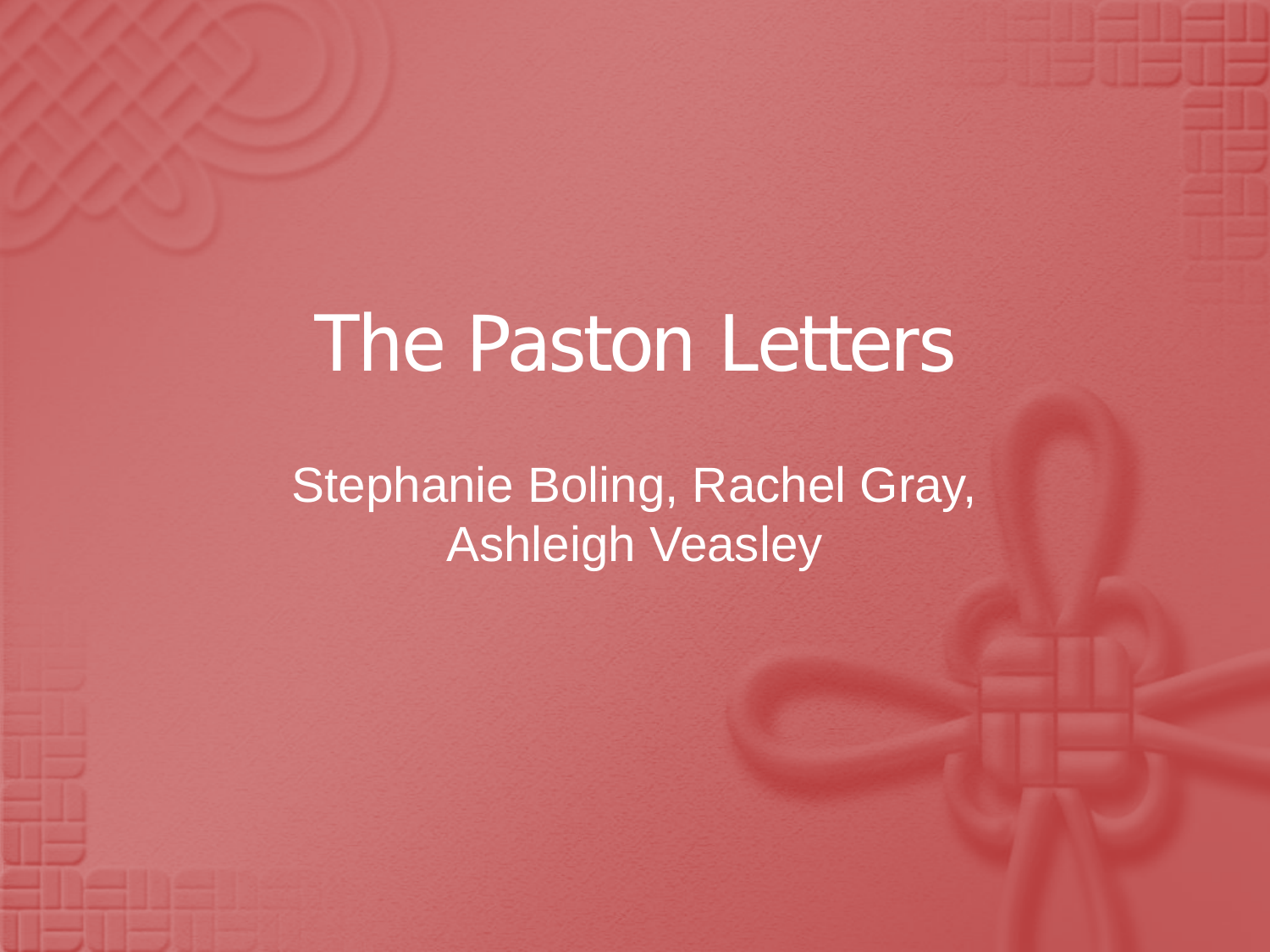

# The Paston Letters
Stephanie Boling, Rachel Gray, Ashleigh Veasley